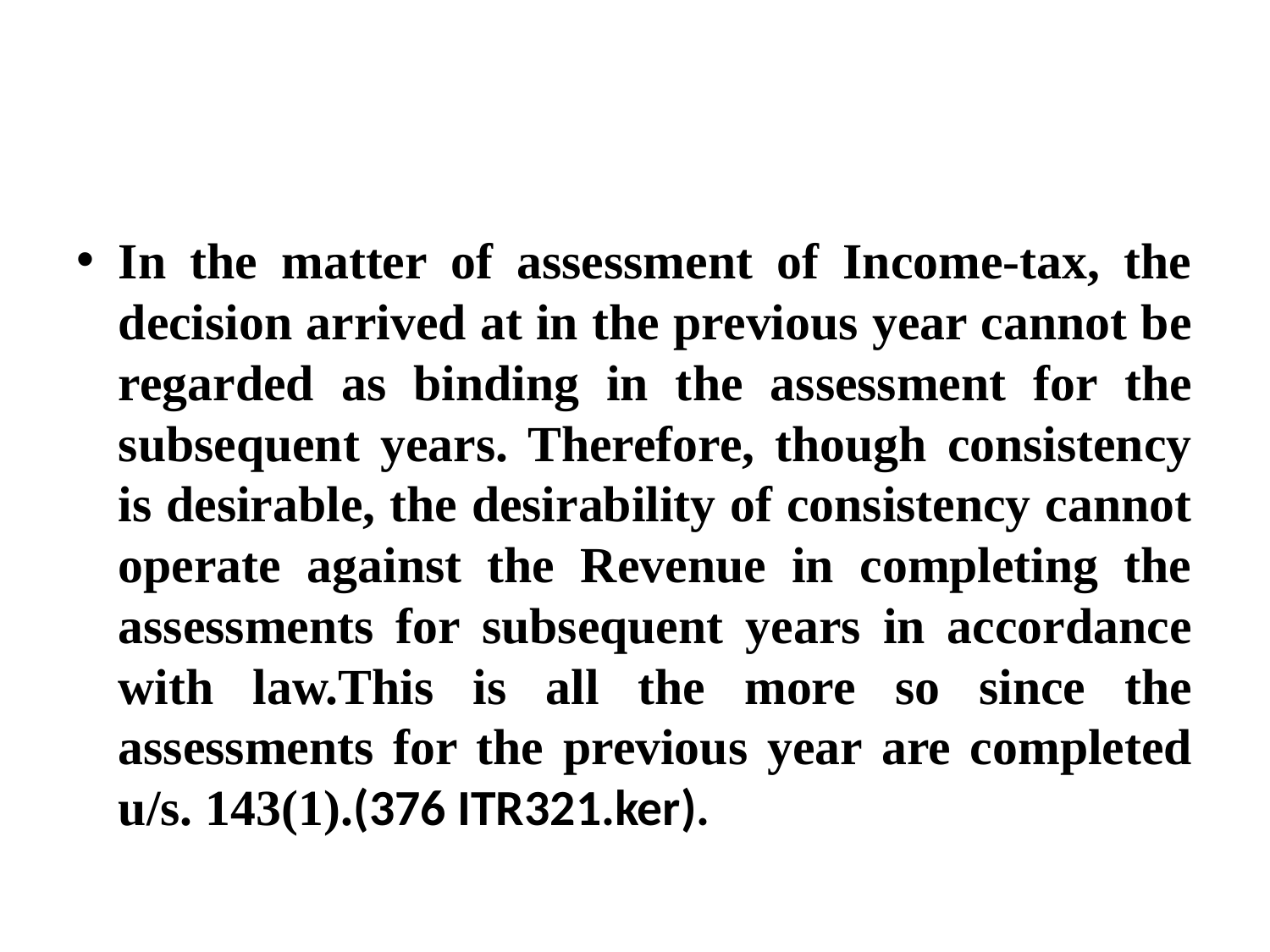

#
In the matter of assessment of Income-tax, the decision arrived at in the previous year cannot be regarded as binding in the assessment for the subsequent years. Therefore, though consistency is desirable, the desirability of consistency cannot operate against the Revenue in completing the assessments for subsequent years in accordance with law.This is all the more so since the assessments for the previous year are completed u/s. 143(1).(376 ITR321.ker).